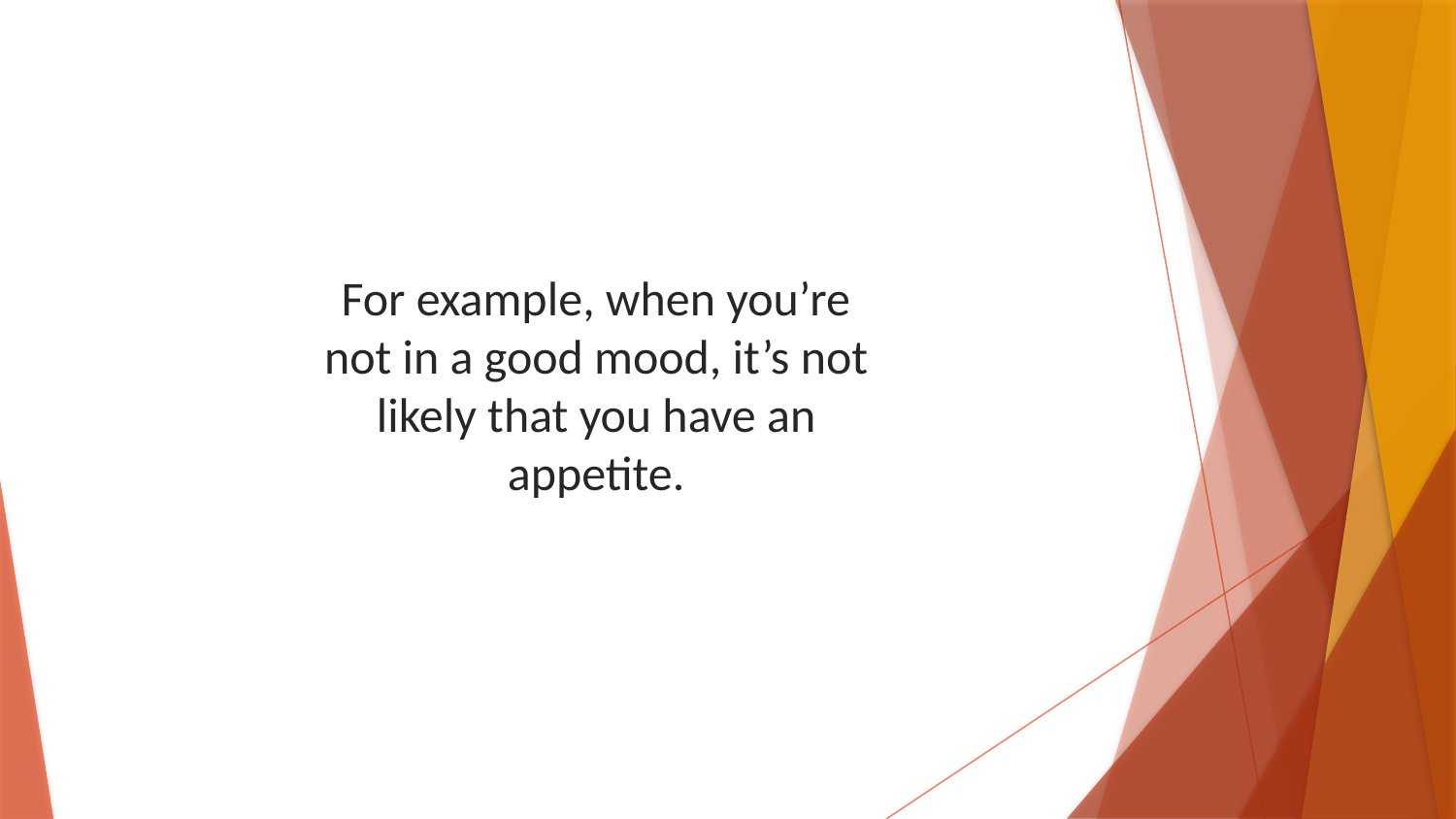

For example, when you’re not in a good mood, it’s not likely that you have an appetite.